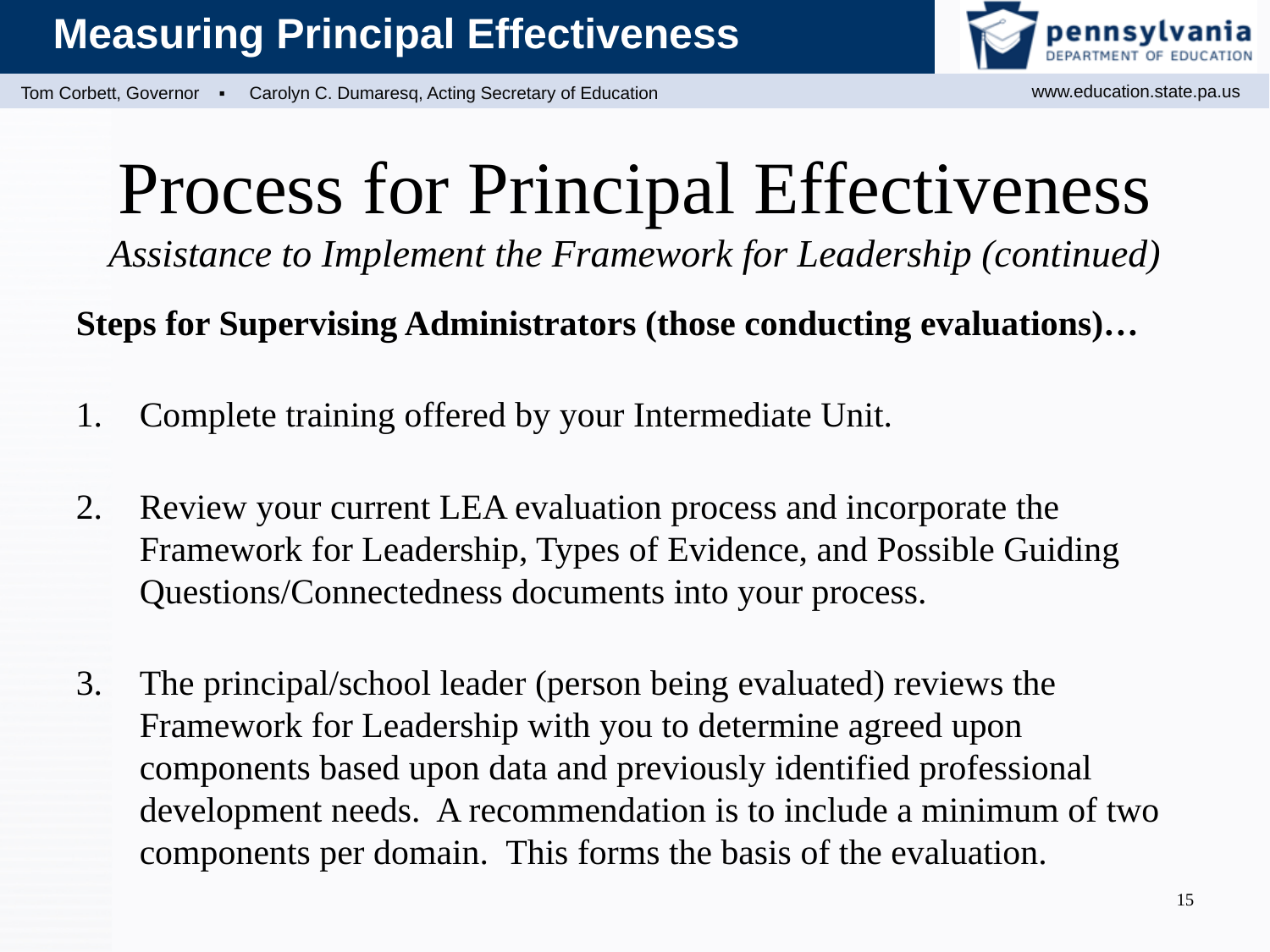

# Process for Principal Effectiveness Assistance to Implement the Framework for Leadership (continued)
Steps for Supervising Administrators (those conducting evaluations)…
Complete training offered by your Intermediate Unit.
Review your current LEA evaluation process and incorporate the Framework for Leadership, Types of Evidence, and Possible Guiding Questions/Connectedness documents into your process.
The principal/school leader (person being evaluated) reviews the Framework for Leadership with you to determine agreed upon components based upon data and previously identified professional development needs.  A recommendation is to include a minimum of two components per domain.  This forms the basis of the evaluation.
15